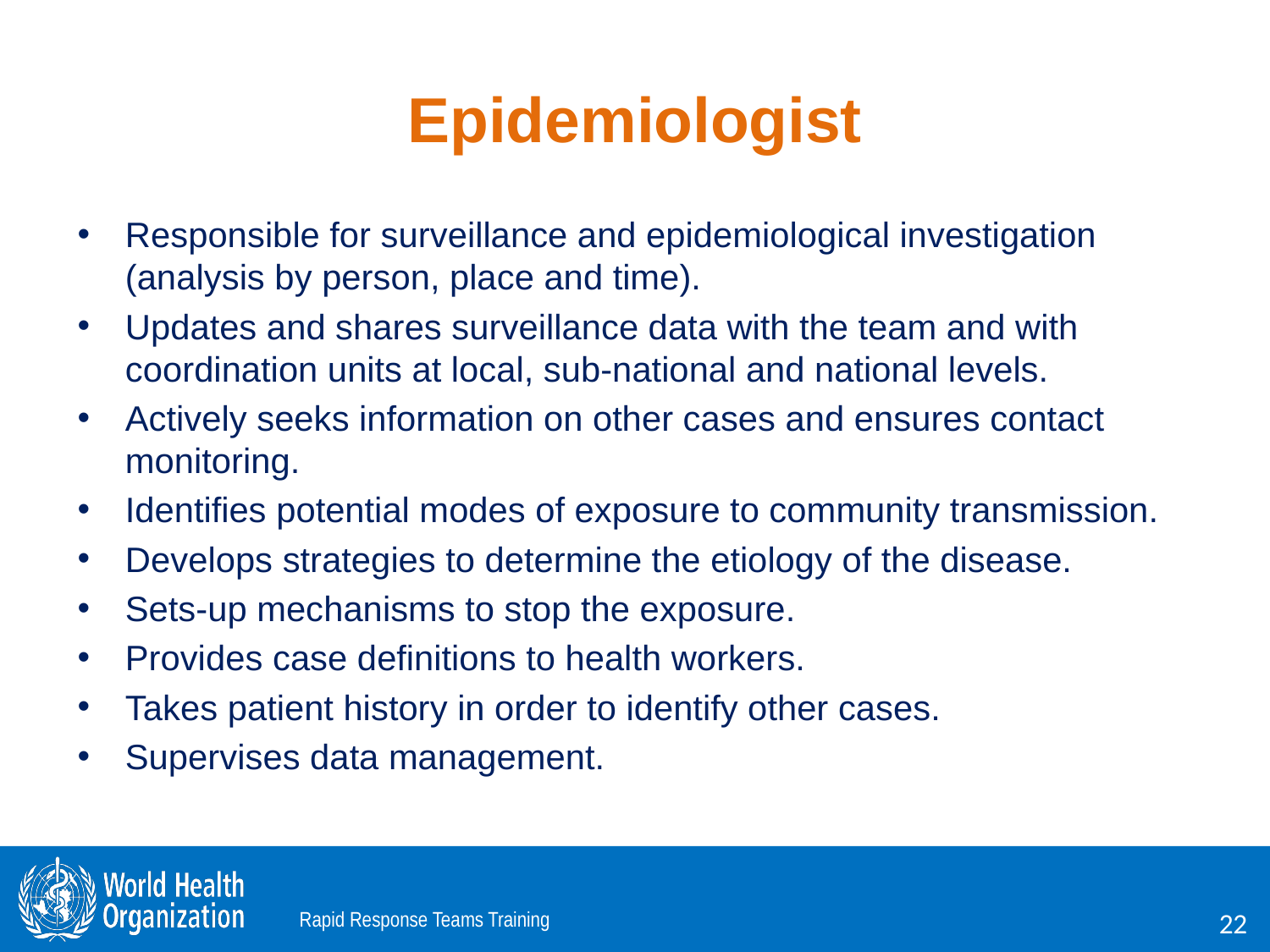

# Epidemiologist
Responsible for surveillance and epidemiological investigation (analysis by person, place and time).
Updates and shares surveillance data with the team and with coordination units at local, sub-national and national levels.
Actively seeks information on other cases and ensures contact monitoring.
Identifies potential modes of exposure to community transmission.
Develops strategies to determine the etiology of the disease.
Sets-up mechanisms to stop the exposure.
Provides case definitions to health workers.
Takes patient history in order to identify other cases.
Supervises data management.